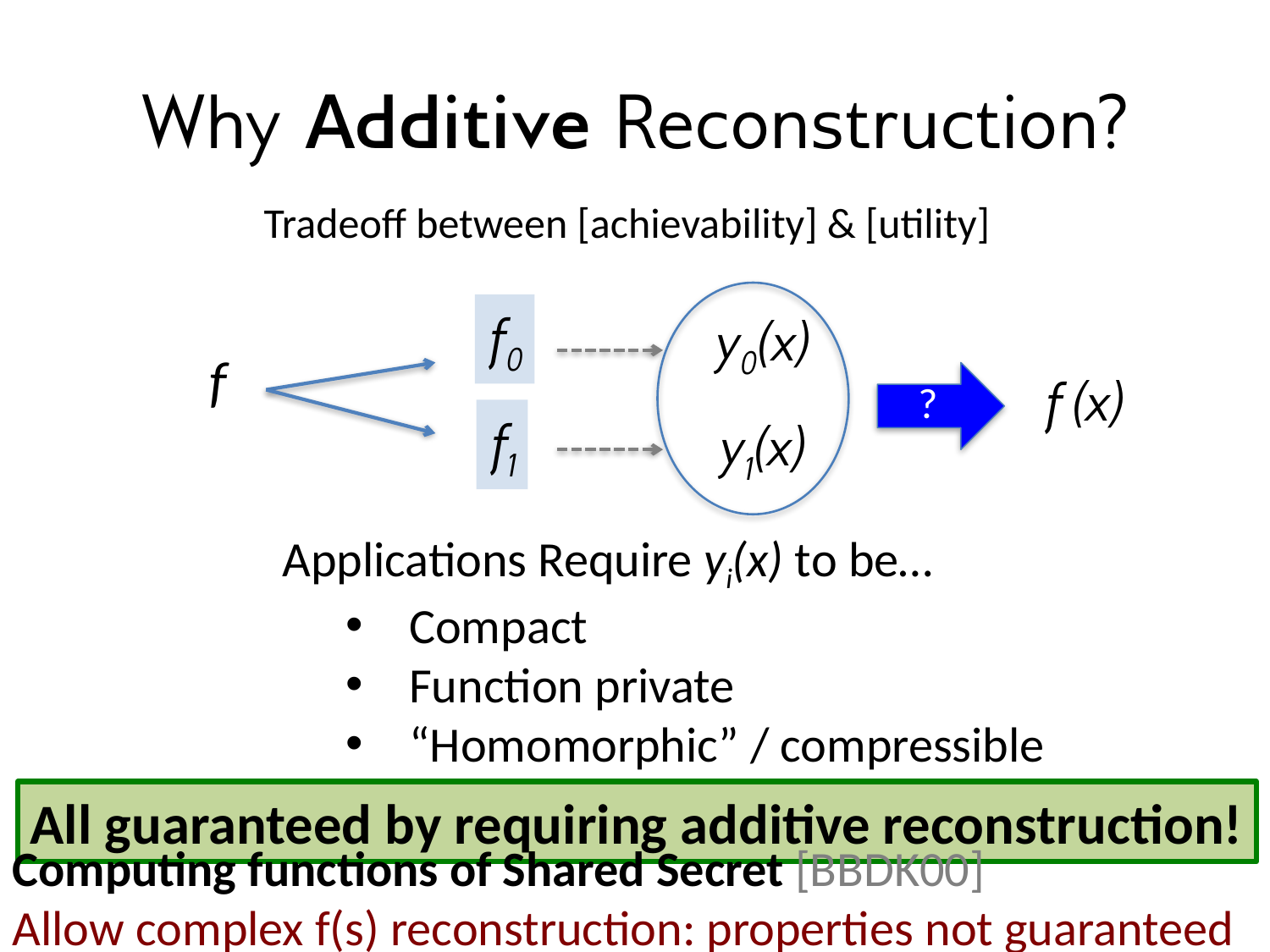

# Why Additive Reconstruction?
Tradeoff between [achievability] & [utility]

   f (x)
f0
f1
y0(x)
y1(x)
f

?
Applications Require yi(x) to be…
Compact
Function private
“Homomorphic” / compressible
All guaranteed by requiring additive reconstruction!
Computing functions of Shared Secret [BBDK00]
Allow complex f(s) reconstruction: properties not guaranteed